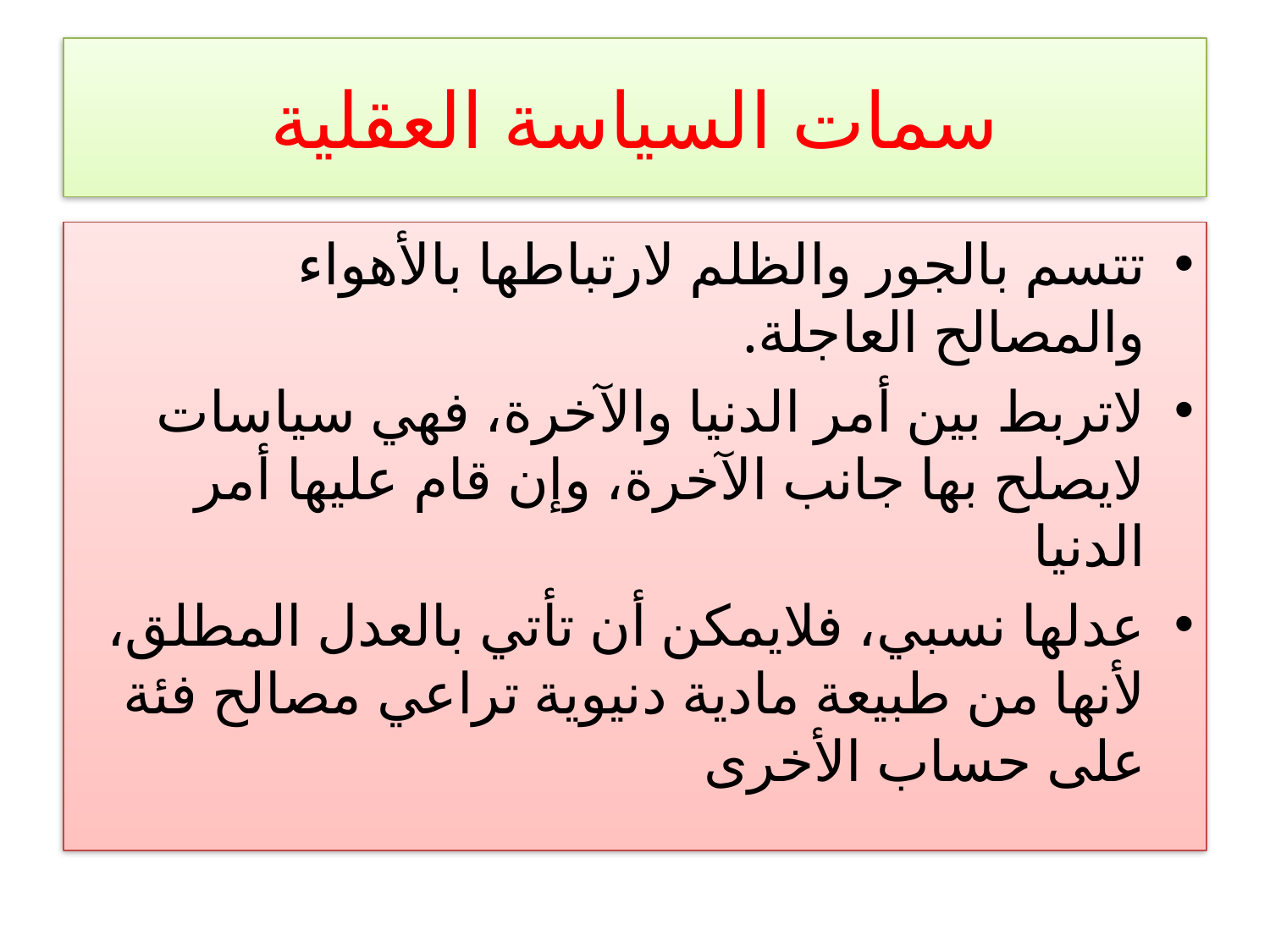

# سمات السياسة العقلية
تتسم بالجور والظلم لارتباطها بالأهواء والمصالح العاجلة.
لاتربط بين أمر الدنيا والآخرة، فهي سياسات لايصلح بها جانب الآخرة، وإن قام عليها أمر الدنيا
عدلها نسبي، فلايمكن أن تأتي بالعدل المطلق، لأنها من طبيعة مادية دنيوية تراعي مصالح فئة على حساب الأخرى